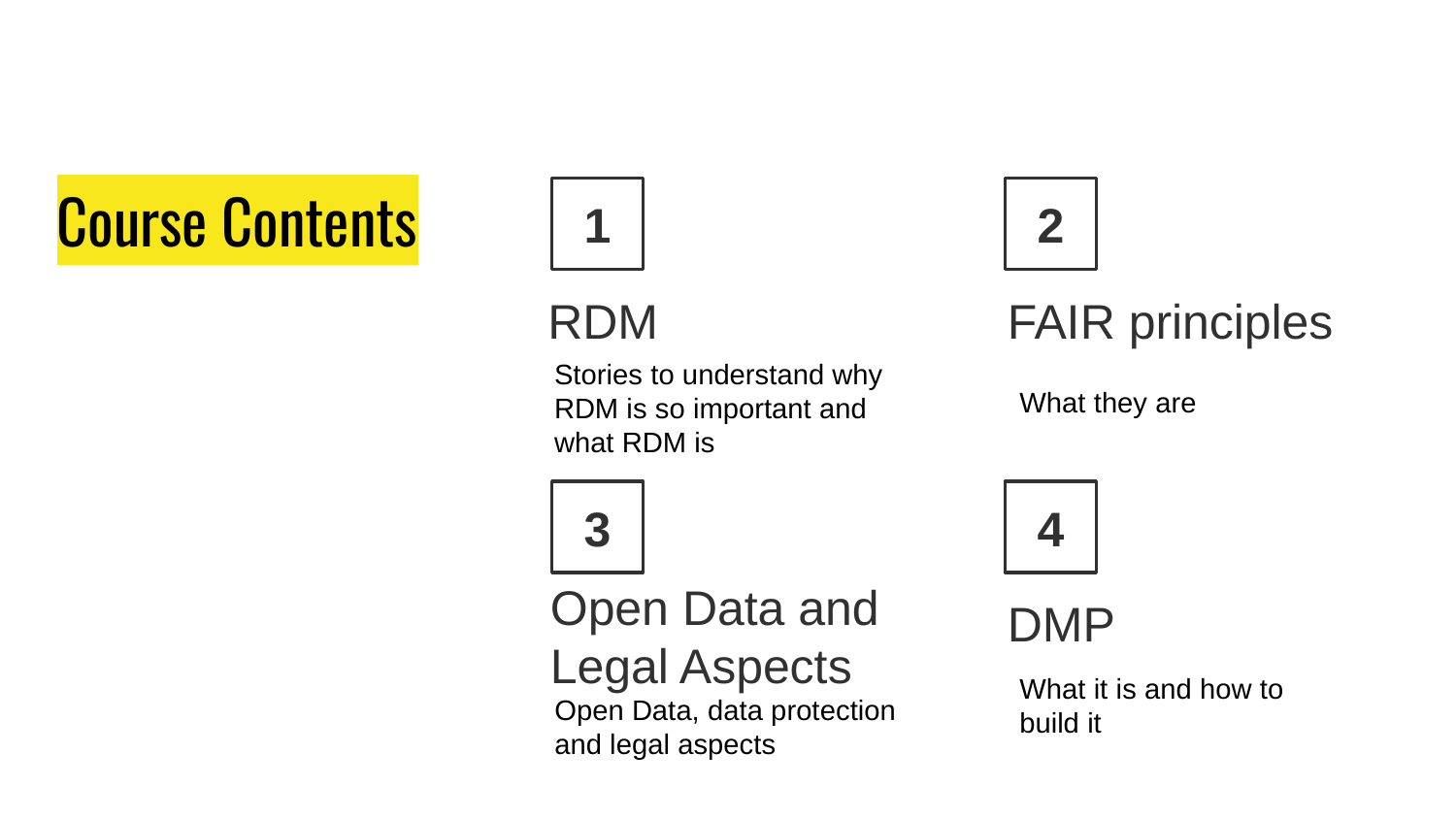

Course Contents
1
2
RDM
FAIR principles
Stories to understand why RDM is so important and what RDM is
What they are

3
4
DMP
Open Data and Legal Aspects
What it is and how to
build it

Open Data, data protection and legal aspects